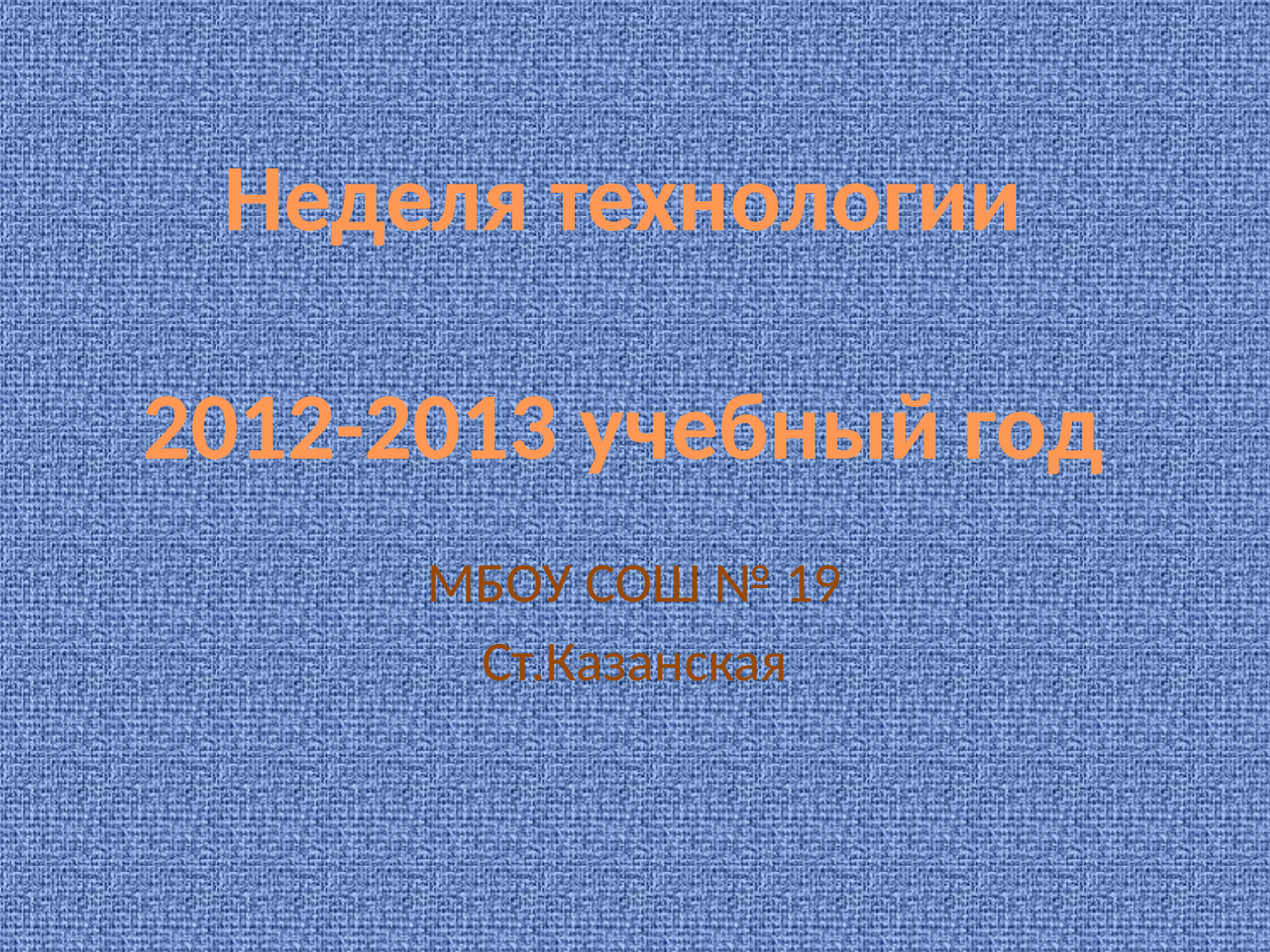

Неделя технологии

2012-2013 учебный год
#
МБОУ СОШ № 19
Ст.Казанская